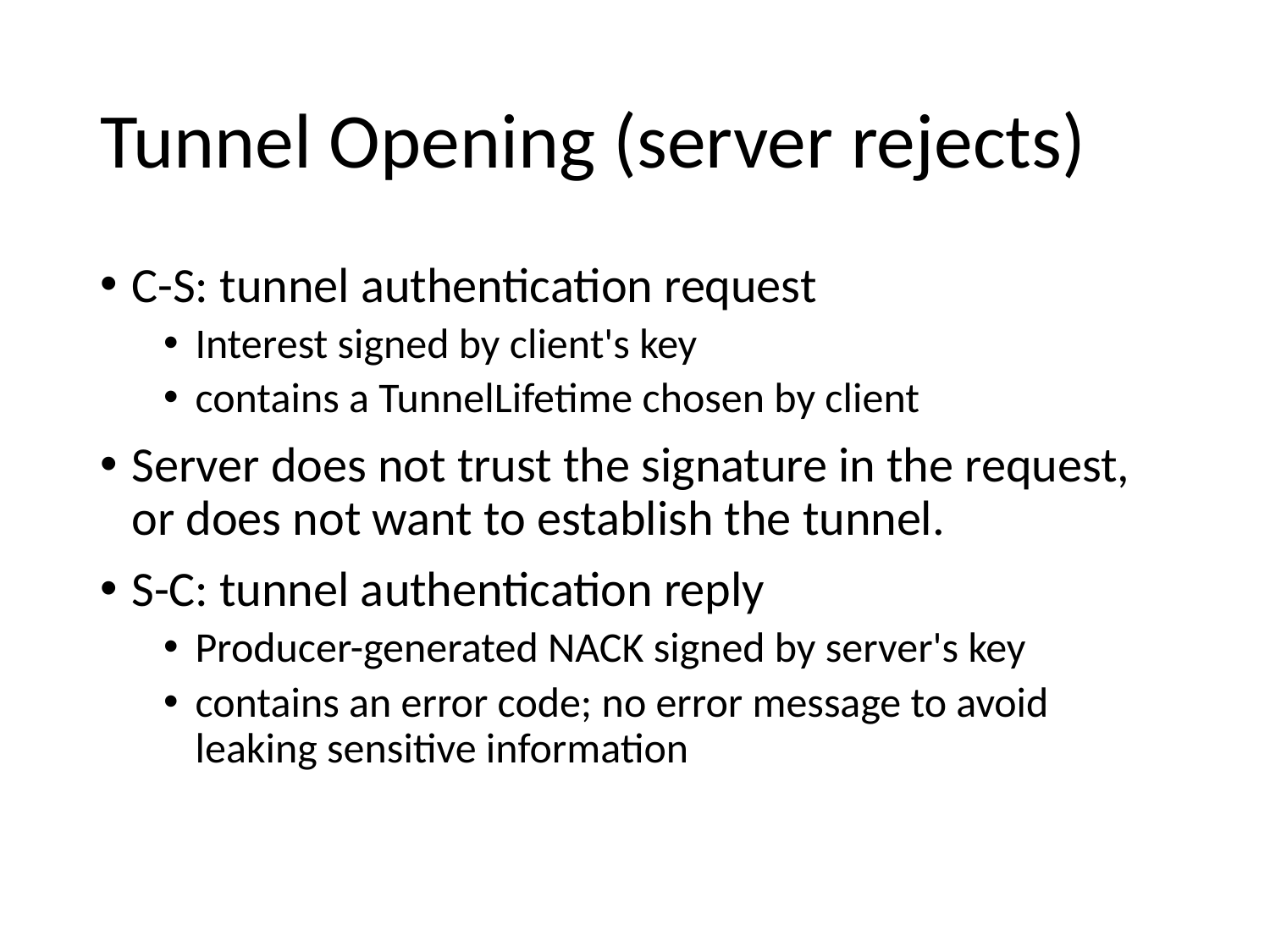

# Tunnel Opening (server rejects)
C-S: tunnel authentication request
Interest signed by client's key
contains a TunnelLifetime chosen by client
Server does not trust the signature in the request, or does not want to establish the tunnel.
S-C: tunnel authentication reply
Producer-generated NACK signed by server's key
contains an error code; no error message to avoid leaking sensitive information